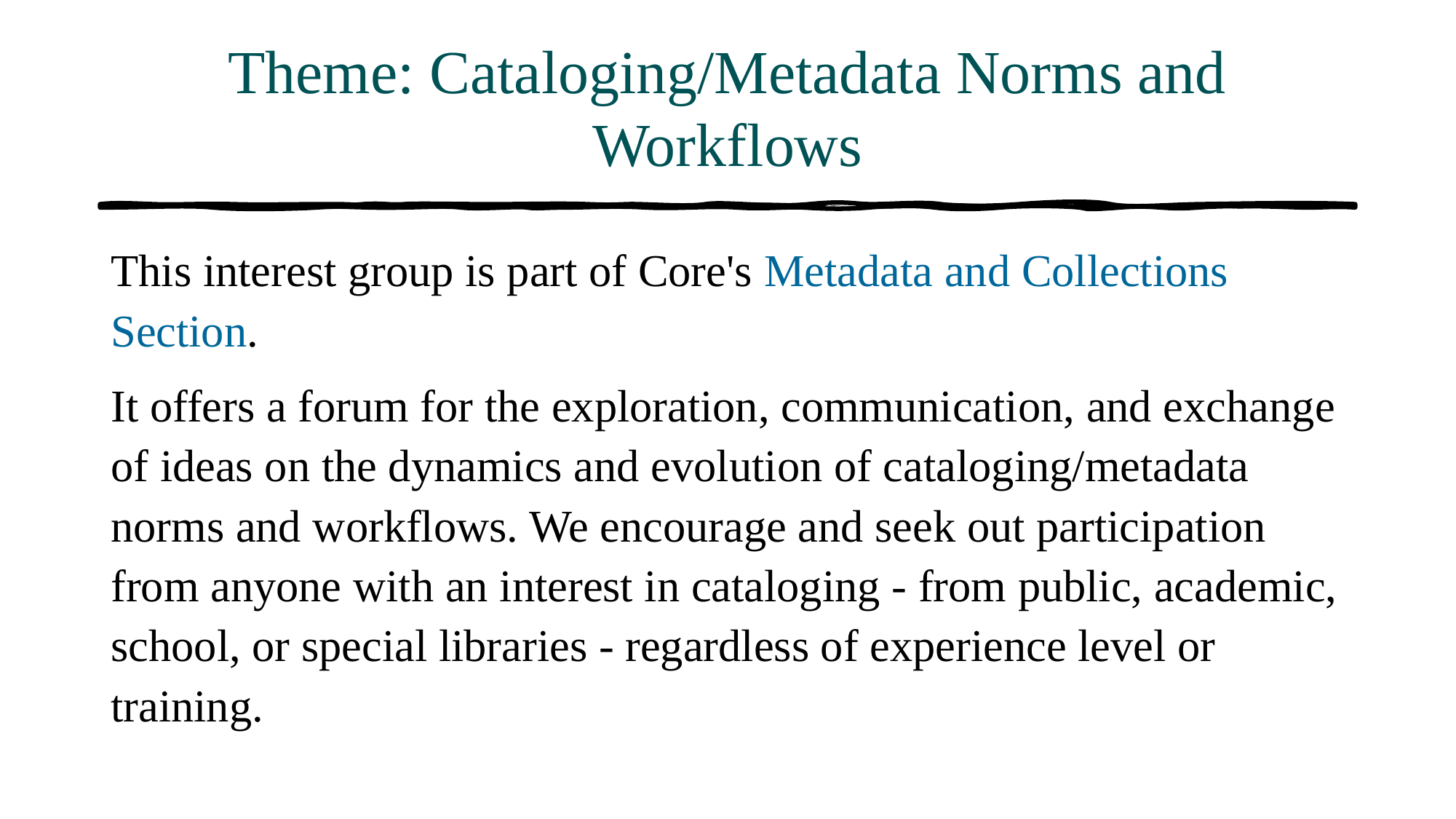

# Theme: Cataloging/Metadata Norms and Workflows
This interest group is part of Core's Metadata and Collections Section.
It offers a forum for the exploration, communication, and exchange of ideas on the dynamics and evolution of cataloging/metadata norms and workflows. We encourage and seek out participation from anyone with an interest in cataloging - from public, academic, school, or special libraries - regardless of experience level or training.